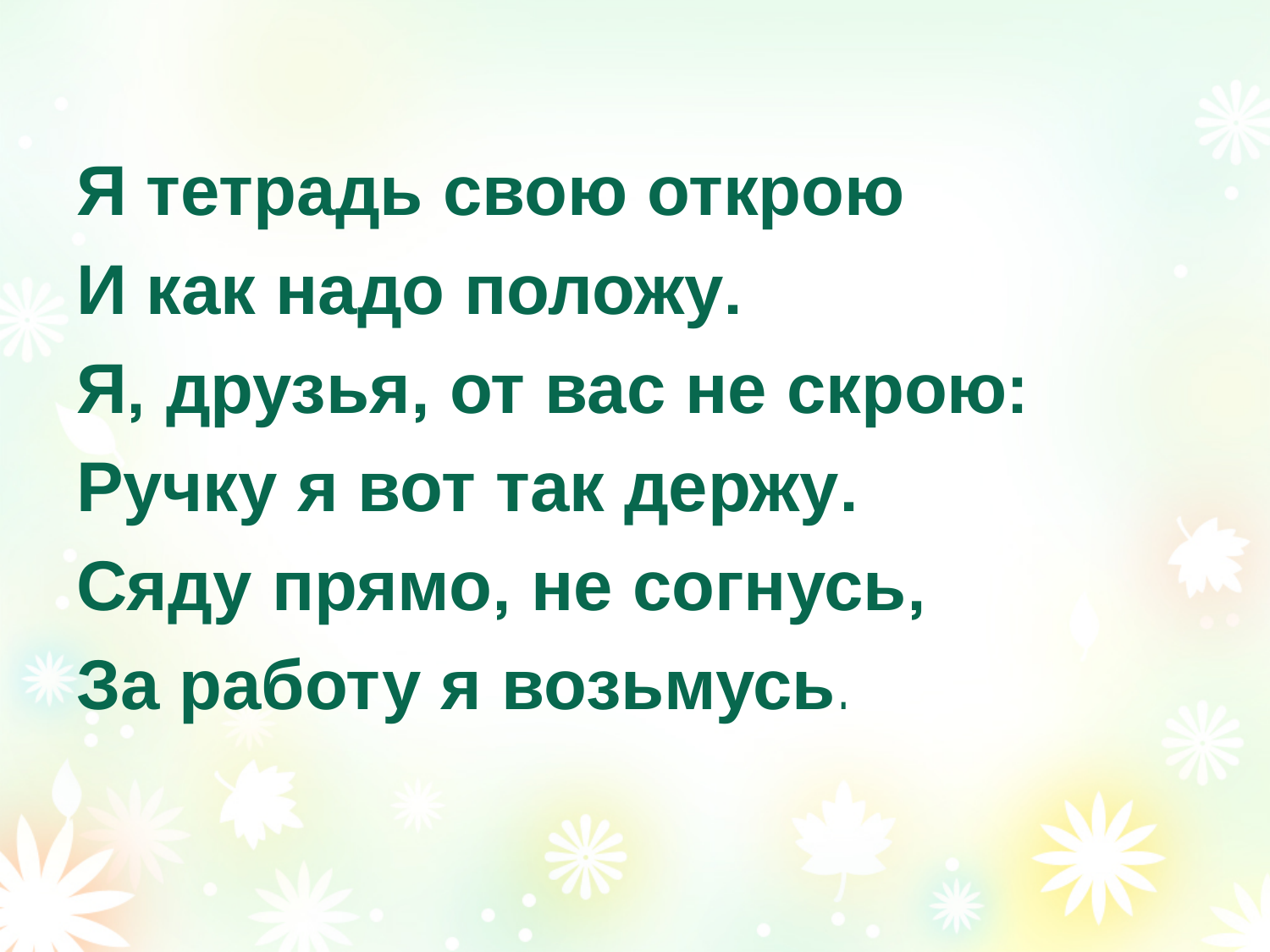

Я тетрадь свою открою
И как надо положу.
Я, друзья, от вас не скрою:
Ручку я вот так держу.
Сяду прямо, не согнусь,
За работу я возьмусь.